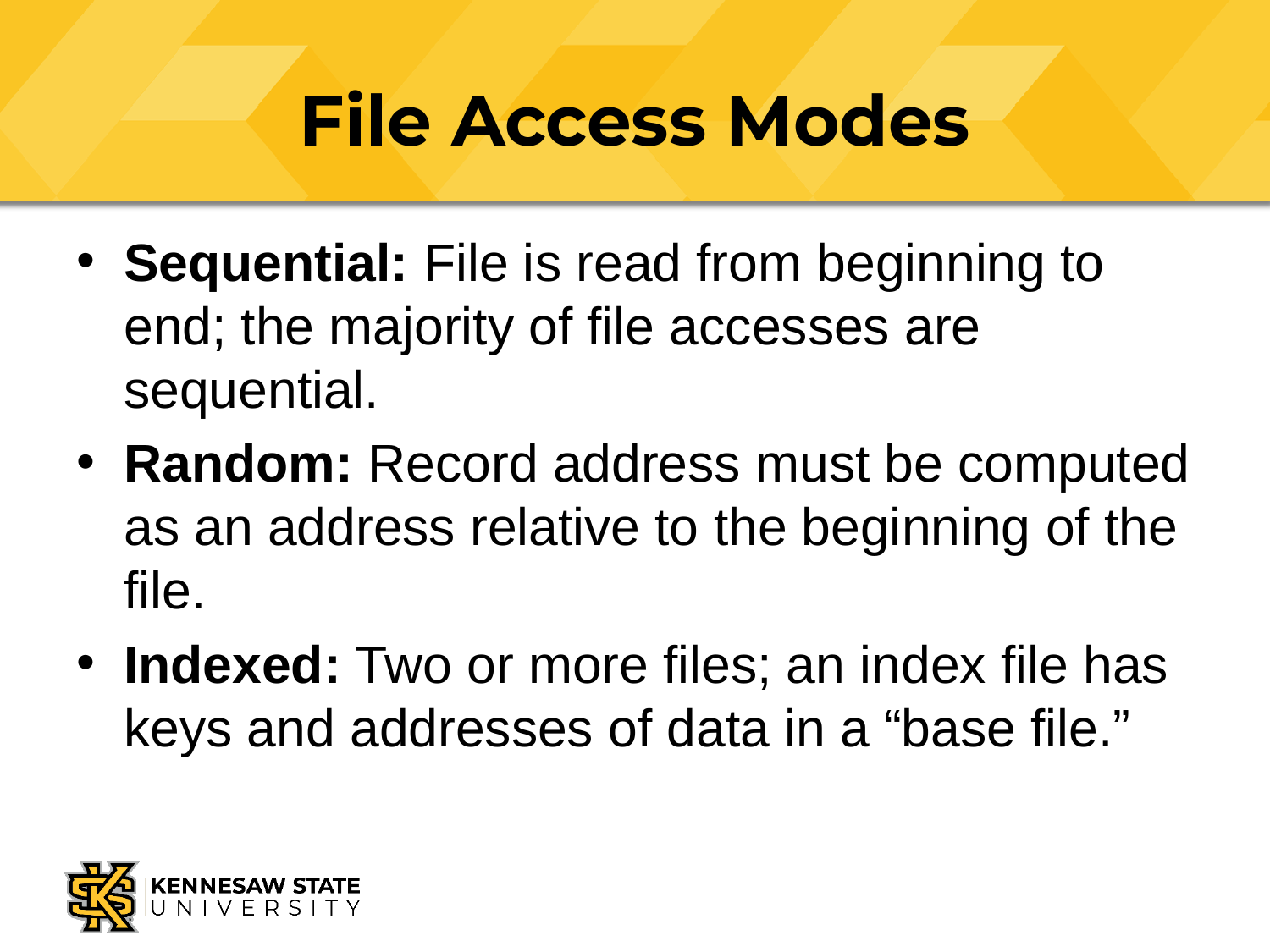

# File Access Modes
Sequential: File is read from beginning to end; the majority of file accesses are sequential.
Random: Record address must be computed as an address relative to the beginning of the file.
Indexed: Two or more files; an index file has keys and addresses of data in a “base file.”